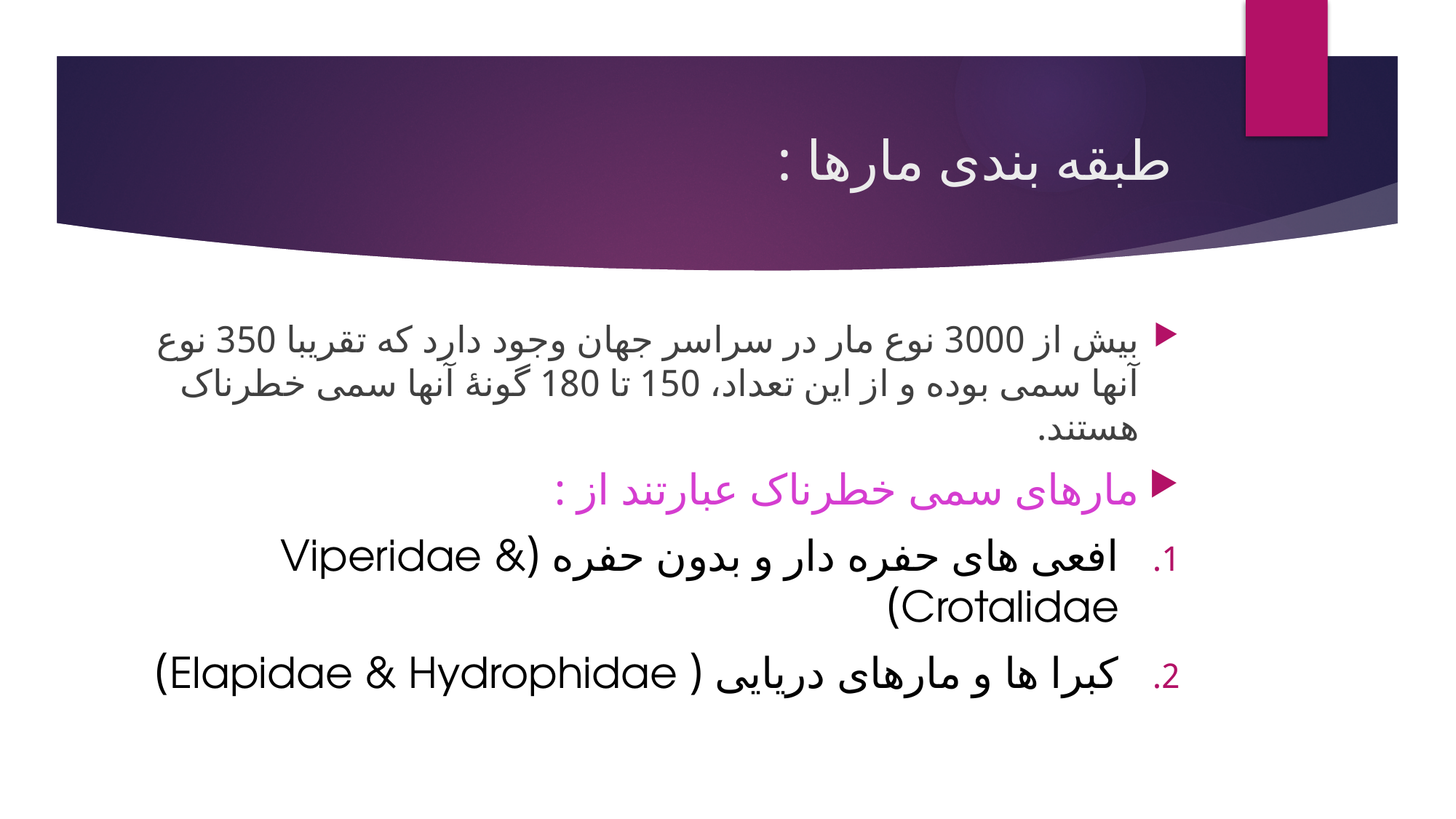

# طبقه بندی مارها :
بیش از 3000 نوع مار در سراسر جهان وجود دارد که تقریبا 350 نوع آنها سمی بوده و از این تعداد، 150 تا 180 گونۀ آنها سمی خطرناک هستند.
مارهای سمی خطرناک عبارتند از :
افعی های حفره دار و بدون حفره (Viperidae & Crotalidae)
کبرا ها و مارهای دریایی ( Elapidae & Hydrophidae)